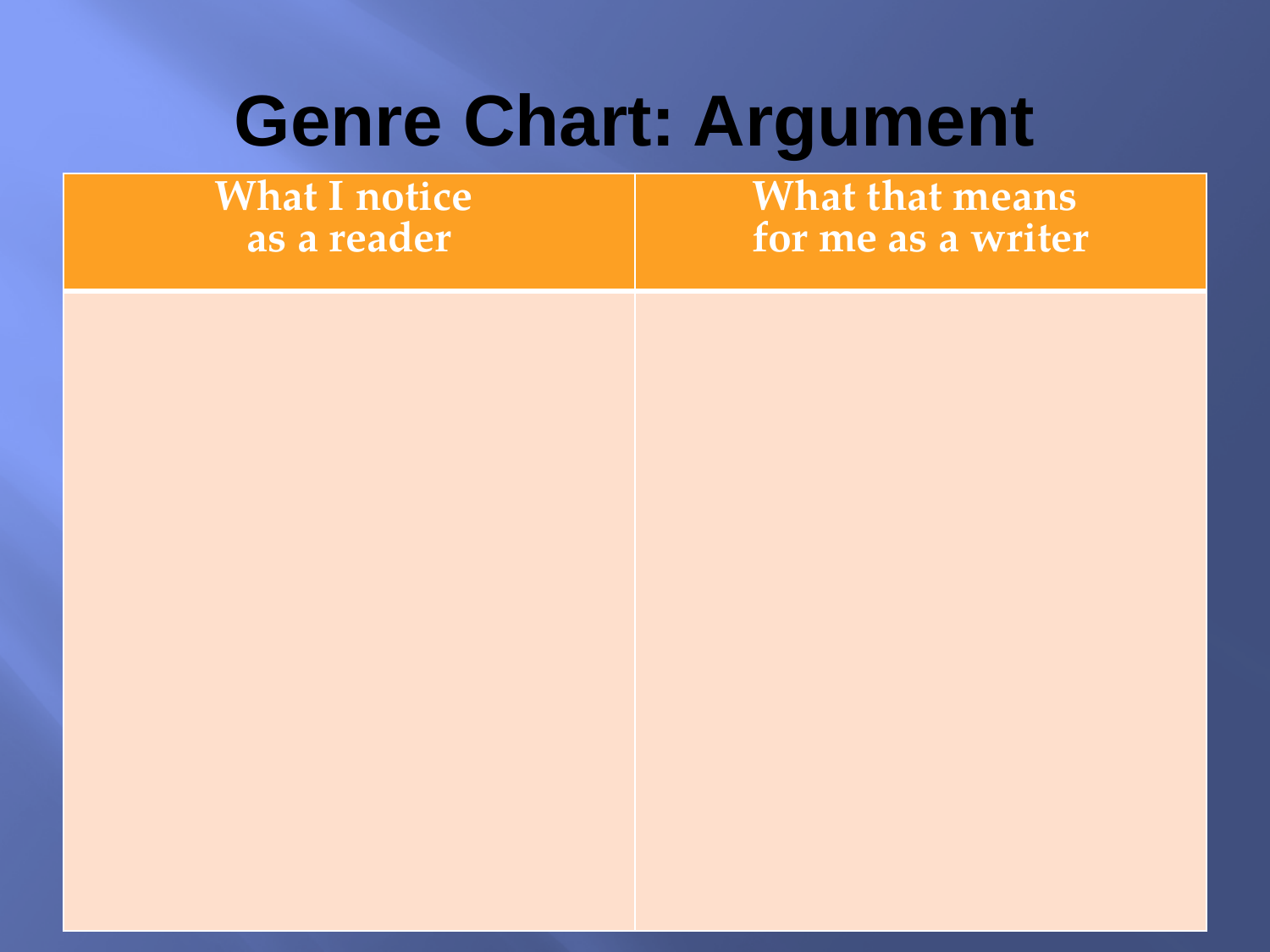

# Genre Chart: Argument
| What I notice as a reader | What that means for me as a writer |
| --- | --- |
|  |  |